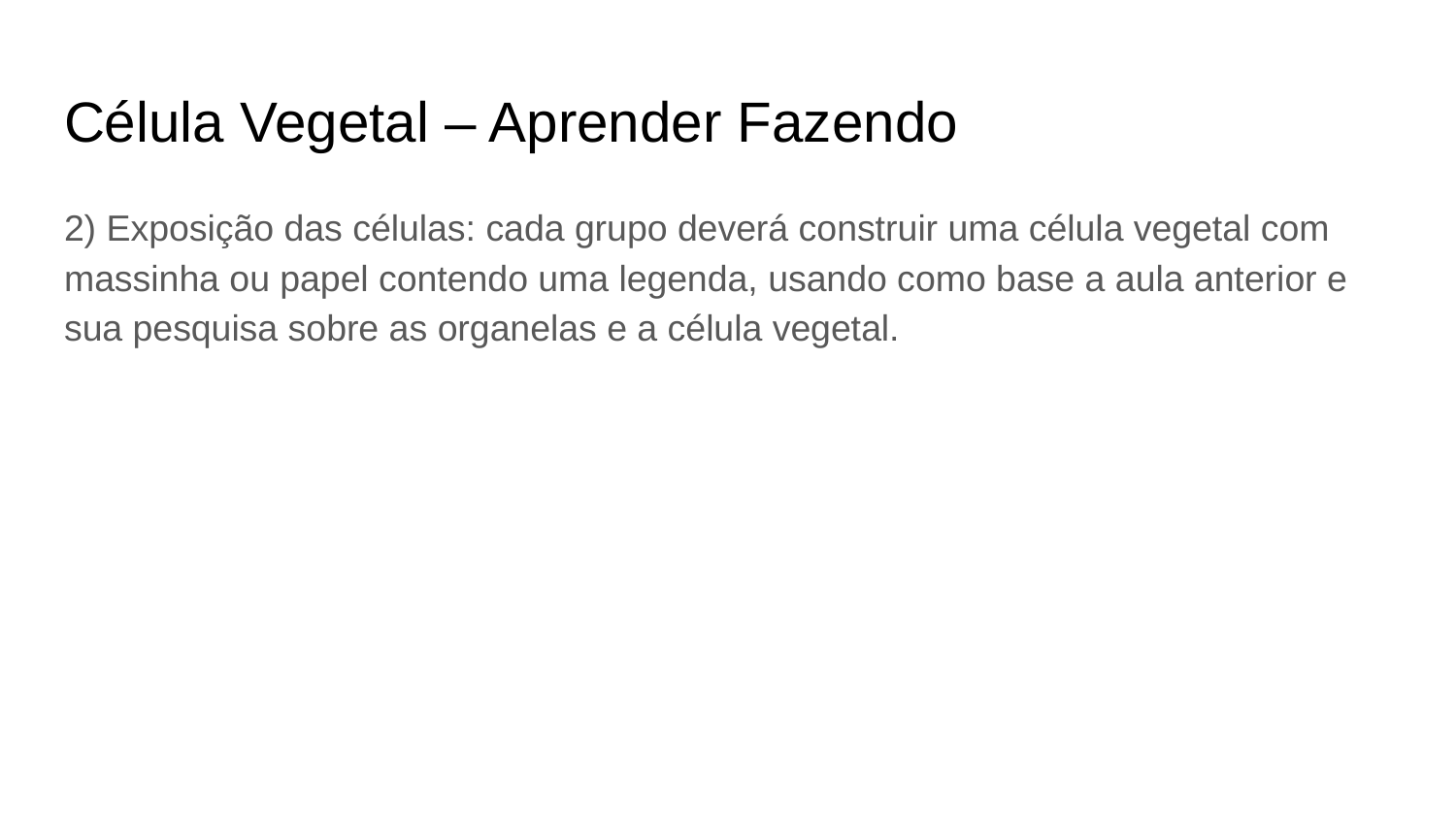

# Célula Vegetal – Aprender Fazendo
2) Exposição das células: cada grupo deverá construir uma célula vegetal com massinha ou papel contendo uma legenda, usando como base a aula anterior e sua pesquisa sobre as organelas e a célula vegetal.